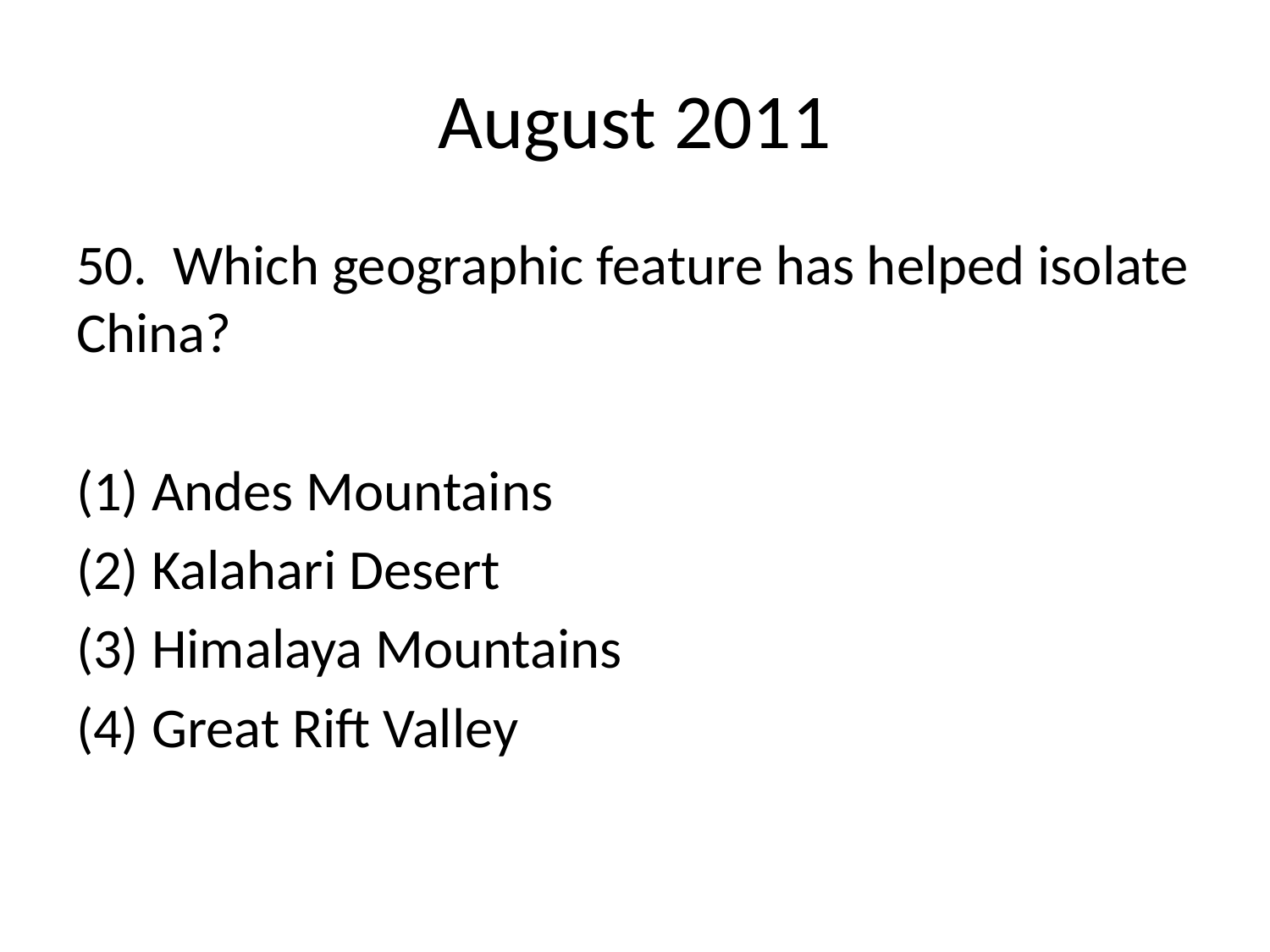

# August 2011
50.  Which geographic feature has helped isolate China?

(1) Andes Mountains
(2) Kalahari Desert
(3) Himalaya Mountains
(4) Great Rift Valley